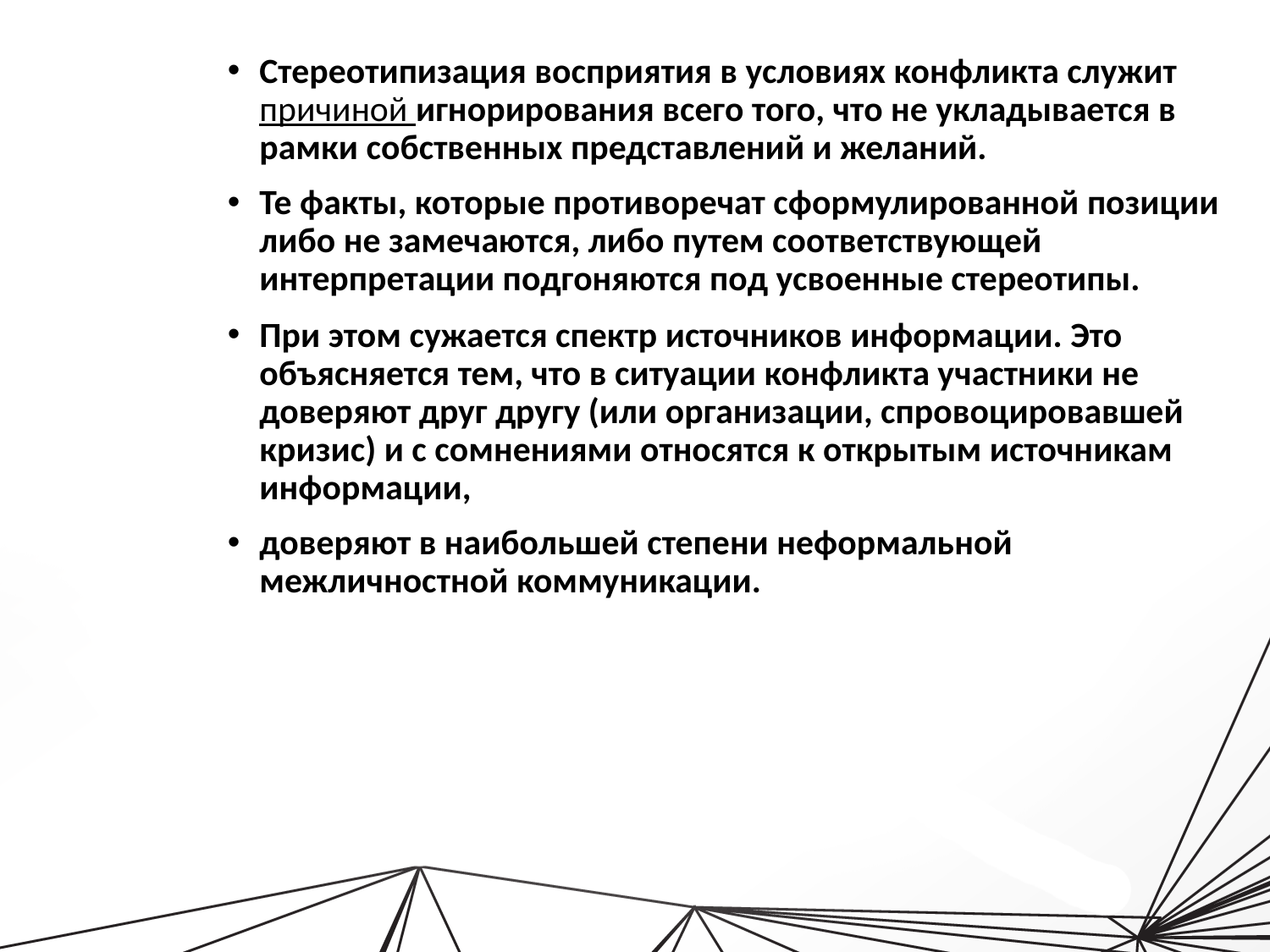

Стереотипизация восприятия в условиях конфликта служит причиной игнорирования всего того, что не укладывается в рамки собственных представлений и желаний.
Те факты, которые противоречат сформулированной позиции либо не замечаются, либо путем соответствующей интерпретации подгоняются под усвоенные стереотипы.
При этом сужается спектр источников информации. Это объясняется тем, что в ситуации конфликта участники не доверяют друг другу (или организации, спровоцировавшей кризис) и с сомнениями относятся к открытым источникам информации,
доверяют в наибольшей степени неформальной межличностной коммуникации.